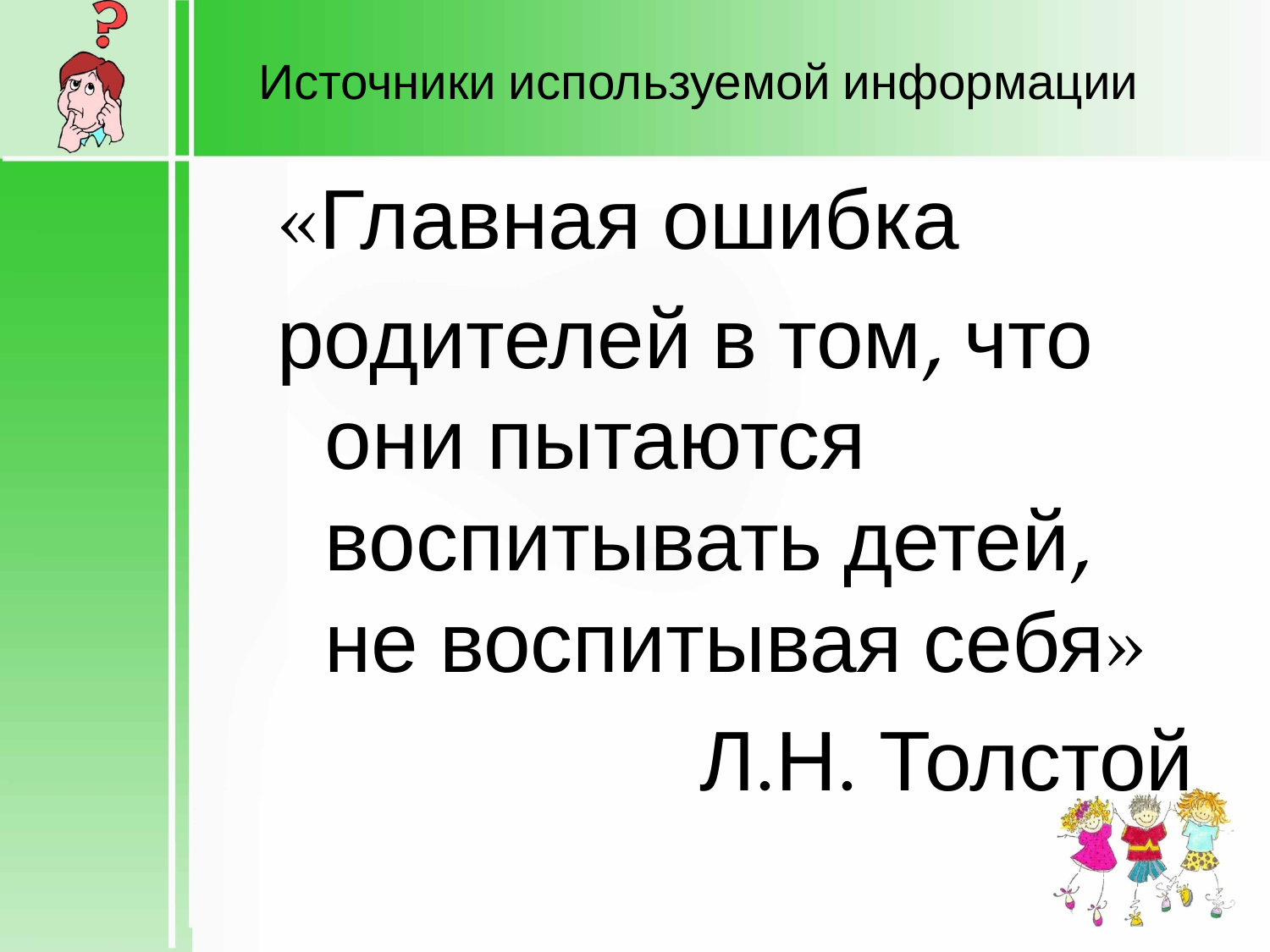

# Источники используемой информации
«Главная ошибка
родителей в том, что они пытаются воспитывать детей,     не воспитывая себя»
Л.Н. Толстой